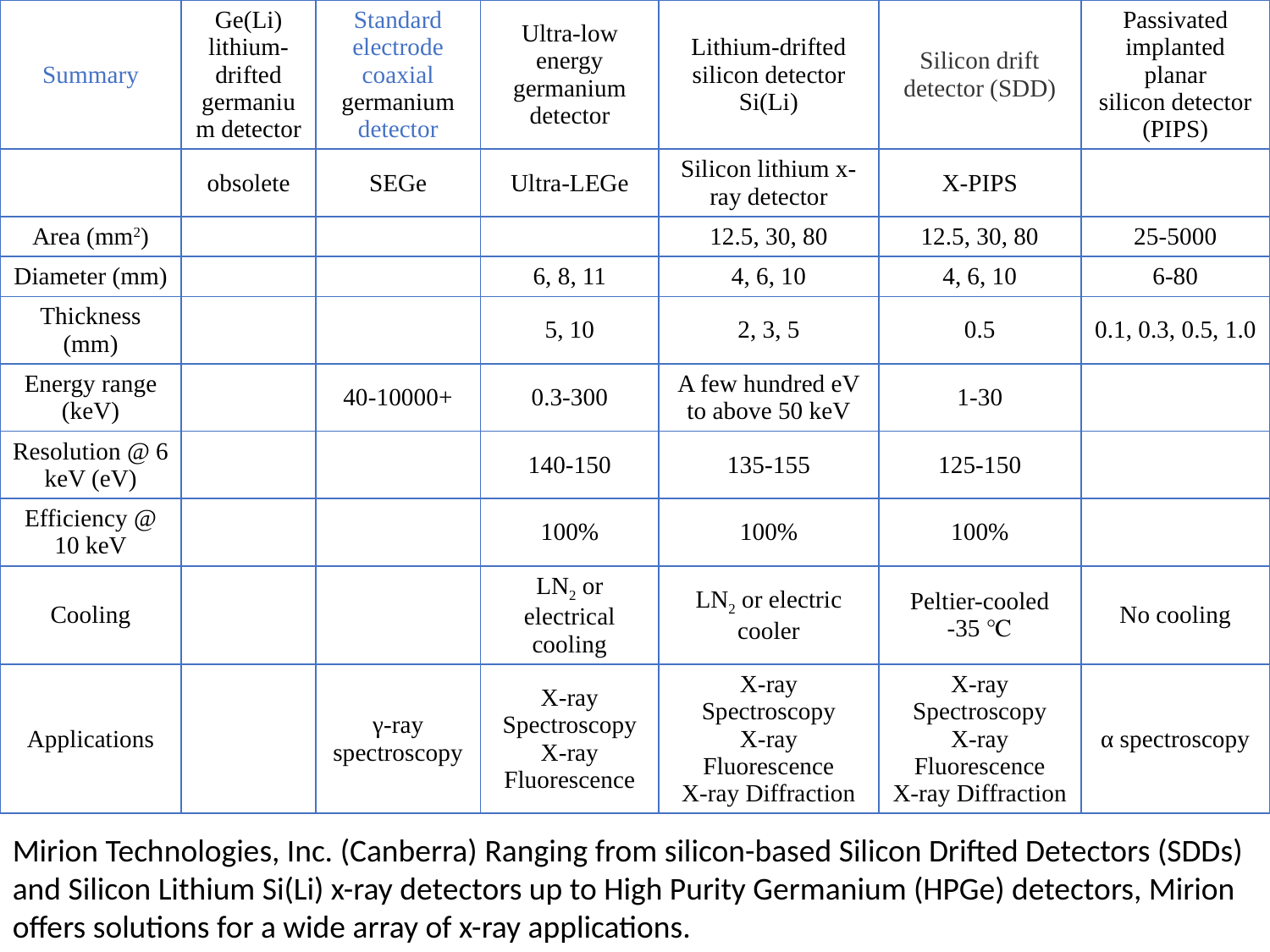

| Summary | Ge(Li) lithium-drifted germanium detector | Standard electrode coaxial germanium detector | Ultra-low energy germanium detector | Lithium-drifted silicon detector Si(Li) | Silicon drift detector (SDD) | Passivated implanted planar silicon detector (PIPS) |
| --- | --- | --- | --- | --- | --- | --- |
|  | obsolete | SEGe | Ultra-LEGe | Silicon lithium x-ray detector | X-PIPS |  |
| Area (mm2) |  |  |  | 12.5, 30, 80 | 12.5, 30, 80 | 25-5000 |
| Diameter (mm) |  |  | 6, 8, 11 | 4, 6, 10 | 4, 6, 10 | 6-80 |
| Thickness (mm) |  |  | 5, 10 | 2, 3, 5 | 0.5 | 0.1, 0.3, 0.5, 1.0 |
| Energy range (keV) |  | 40-10000+ | 0.3-300 | A few hundred eV to above 50 keV | 1-30 |  |
| Resolution @ 6 keV (eV) |  |  | 140-150 | 135-155 | 125-150 |  |
| Efficiency @ 10 keV |  |  | 100% | 100% | 100% |  |
| Cooling |  |  | LN2 or electrical cooling | LN2 or electric cooler | Peltier-cooled -35 ℃ | No cooling |
| Applications |  | γ-ray spectroscopy | X-ray Spectroscopy X-ray Fluorescence | X-ray Spectroscopy X-ray Fluorescence X-ray Diffraction | X-ray Spectroscopy X-ray Fluorescence X-ray Diffraction | α spectroscopy |
Mirion Technologies, Inc. (Canberra) Ranging from silicon-based Silicon Drifted Detectors (SDDs) and Silicon Lithium Si(Li) x-ray detectors up to High Purity Germanium (HPGe) detectors, Mirion offers solutions for a wide array of x-ray applications.